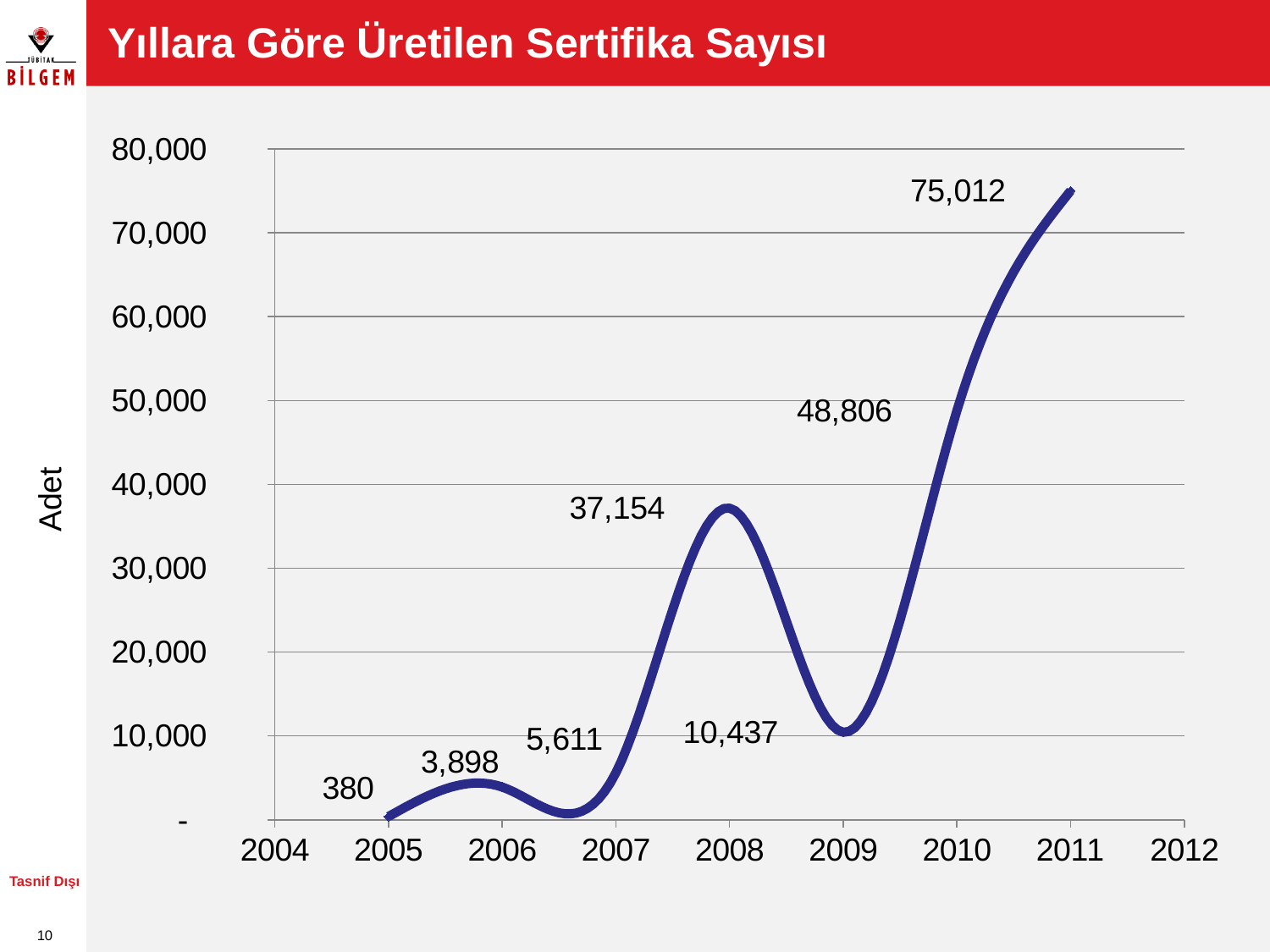

# Yıllara Göre Üretilen Sertifika Sayısı

### Chart

| Category | Sertifika Sayısı |
|---|---|
Tasnif Dışı
10